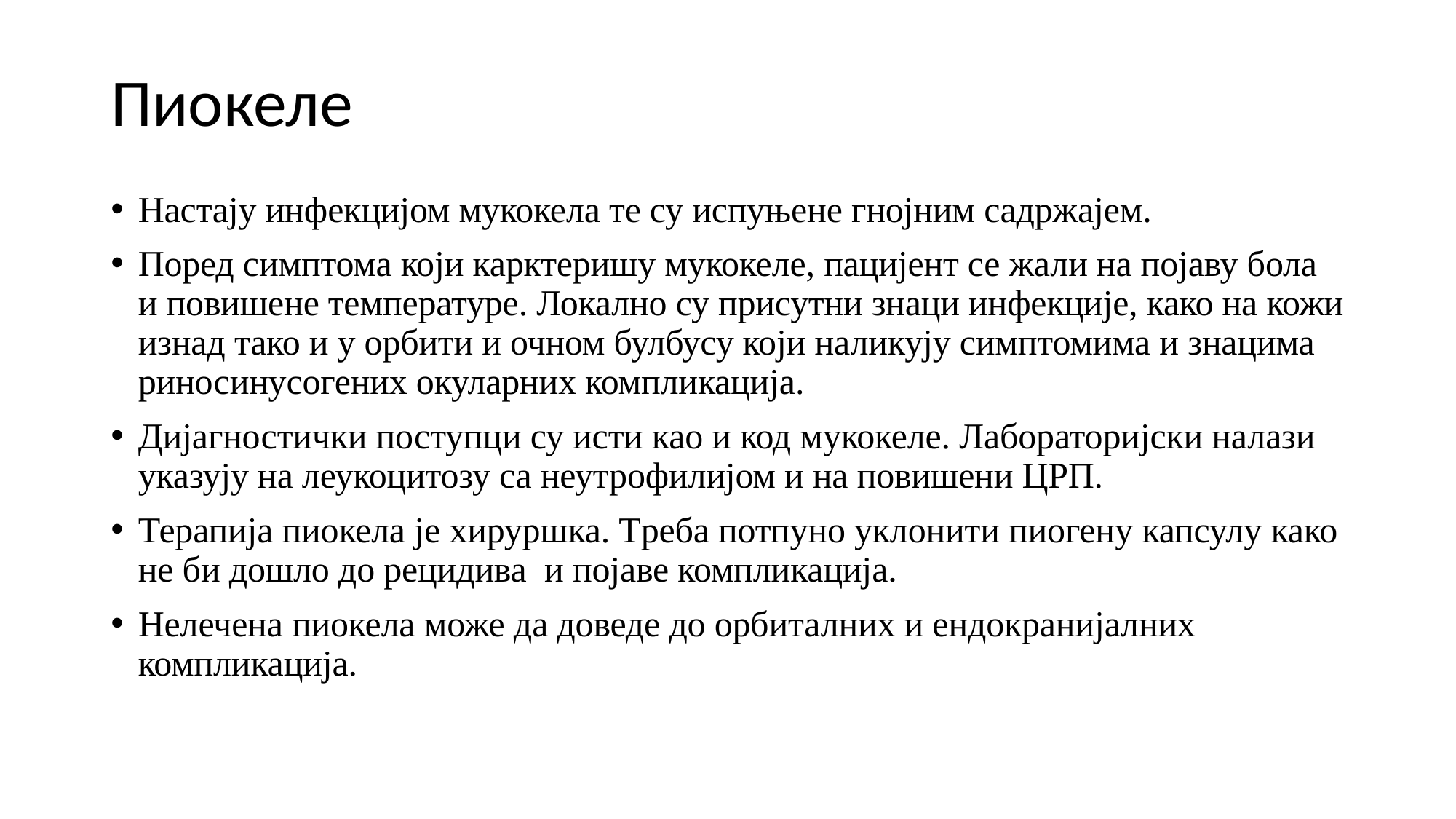

# Пиокеле
Настају инфекцијом мукокела те су испуњене гнојним садржајем.
Поред симптома који карктеришу мукокеле, пацијент се жали на појаву бола и повишене температуре. Локално су присутни знаци инфекције, како на кожи изнад тако и у орбити и очном булбусу који наликују симптомима и знацима риносинусогених окуларних компликација.
Дијагностички поступци су исти као и код мукокеле. Лабораторијски налази указују на леукоцитозу са неутрофилијом и на повишени ЦРП.
Терапија пиокела је хируршка. Треба потпуно уклонити пиогену капсулу како не би дошло до рецидива  и појаве компликација.
Нелечена пиокела може да доведе до орбиталних и ендокранијалних компликација.